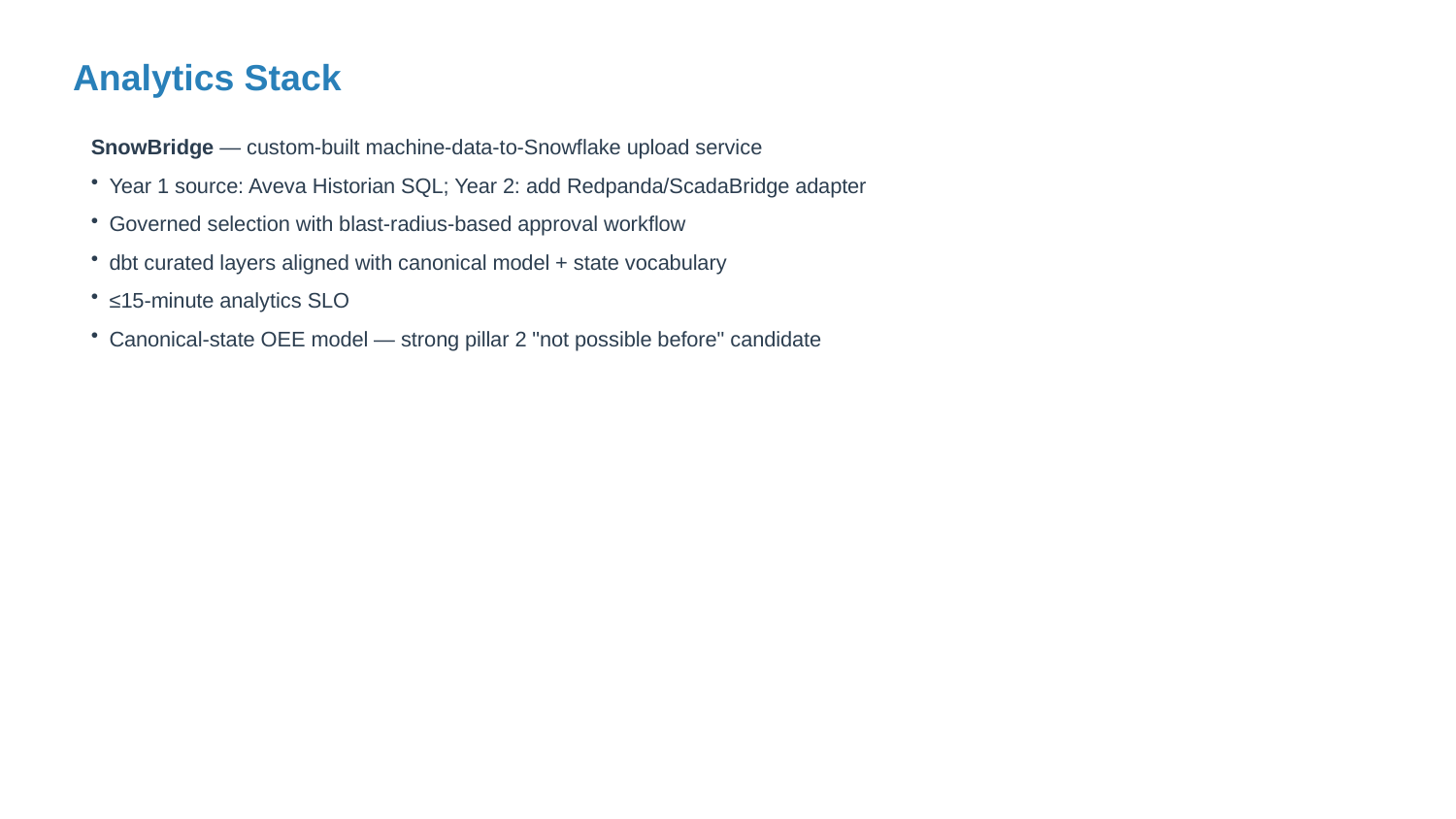

Analytics Stack
SnowBridge — custom-built machine-data-to-Snowflake upload service
Year 1 source: Aveva Historian SQL; Year 2: add Redpanda/ScadaBridge adapter
Governed selection with blast-radius-based approval workflow
dbt curated layers aligned with canonical model + state vocabulary
≤15-minute analytics SLO
Canonical-state OEE model — strong pillar 2 "not possible before" candidate